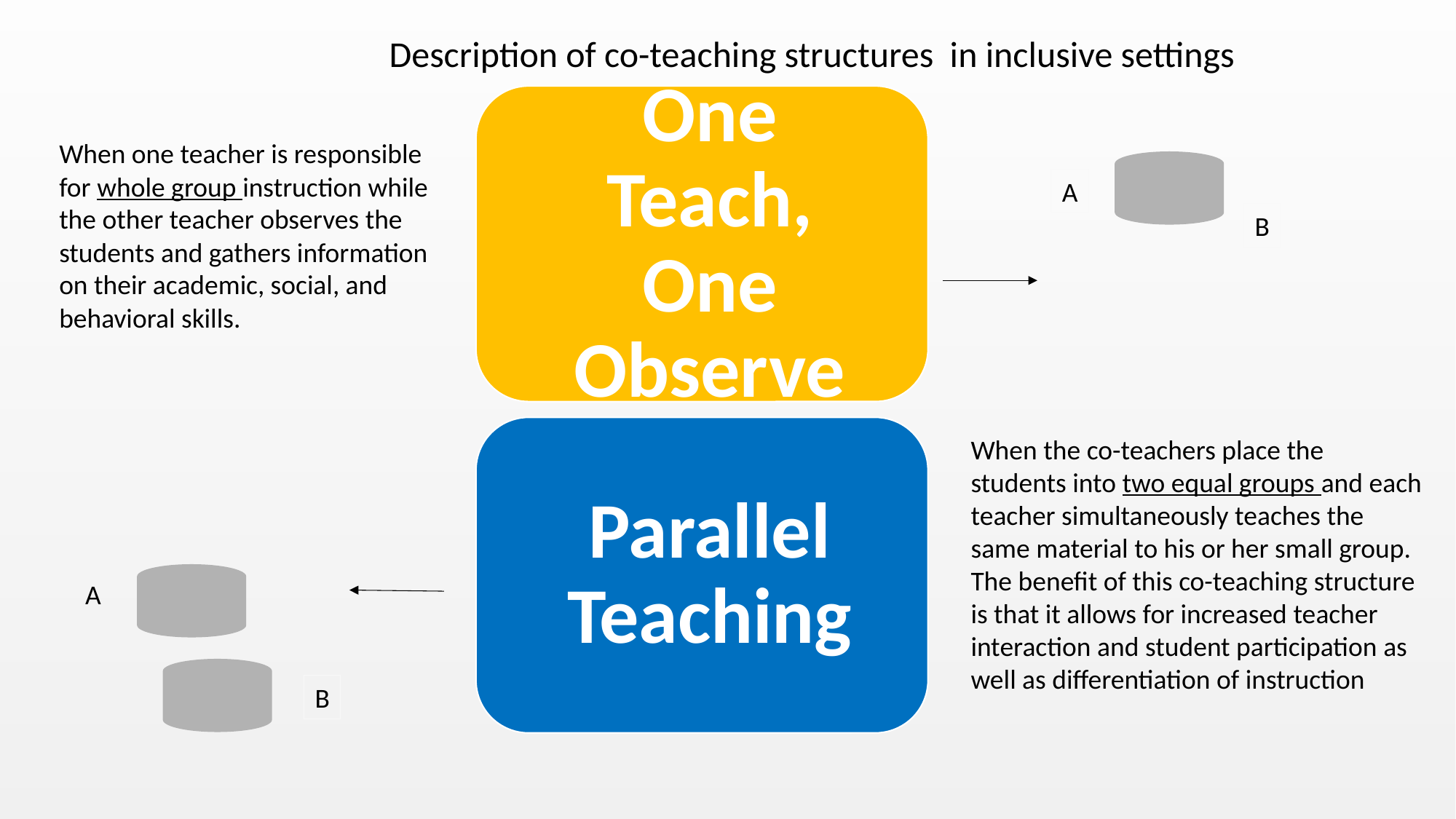

Description of co-teaching structures  in inclusive settings
One Teach, One Observe
Parallel Teaching
When one teacher is responsible for whole group instruction while the other teacher observes the students and gathers information on their academic, social, and behavioral skills.

A
B
When the co-teachers place the students into two equal groups and each teacher simultaneously teaches the same material to his or her small group. The benefit of this co-teaching structure is that it allows for increased teacher interaction and student participation as well as differentiation of instruction

A

B